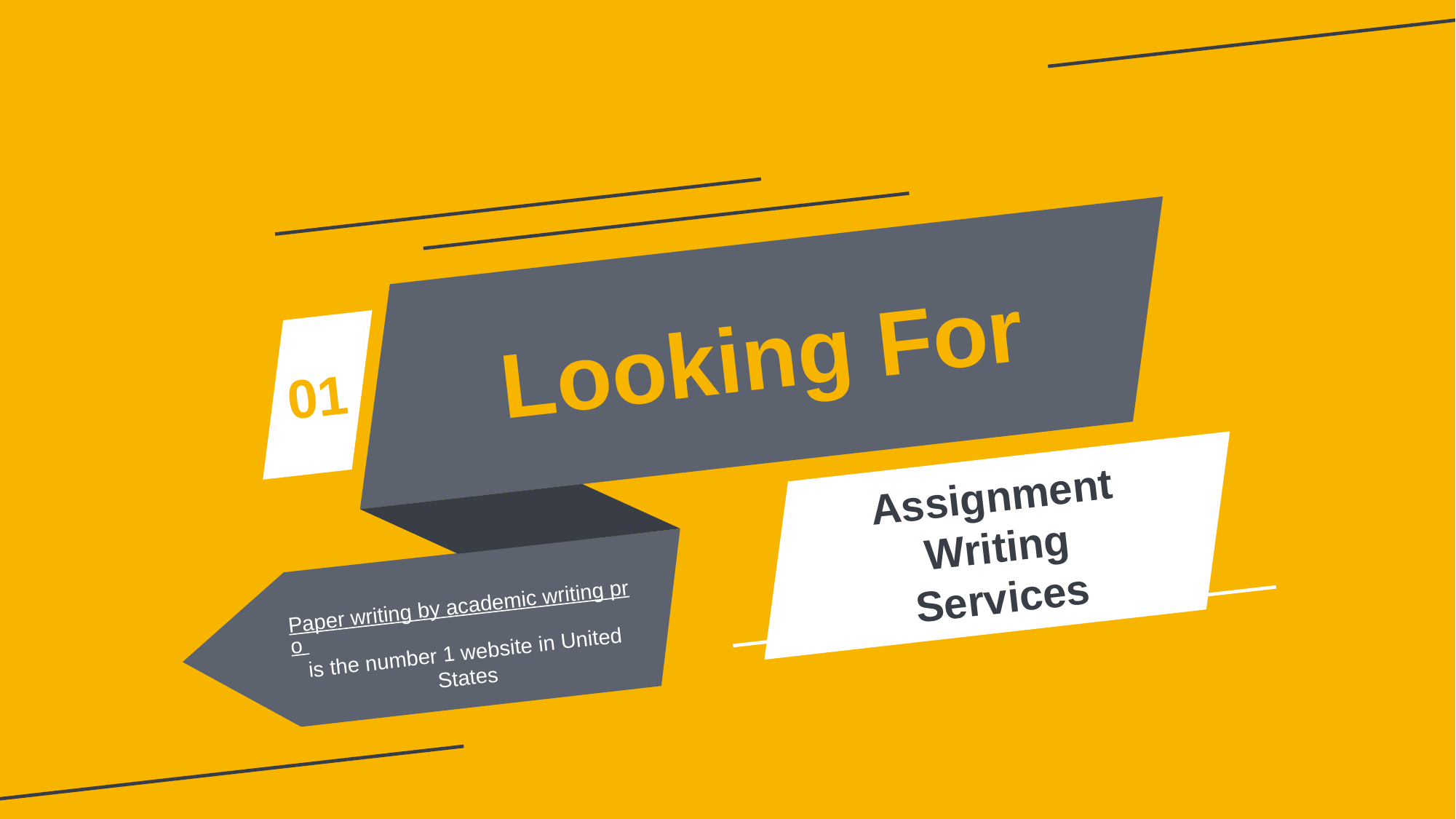

Looking For
01
Assignment Writing
Services

Paper writing by academic writing pro is the number 1 website in United States